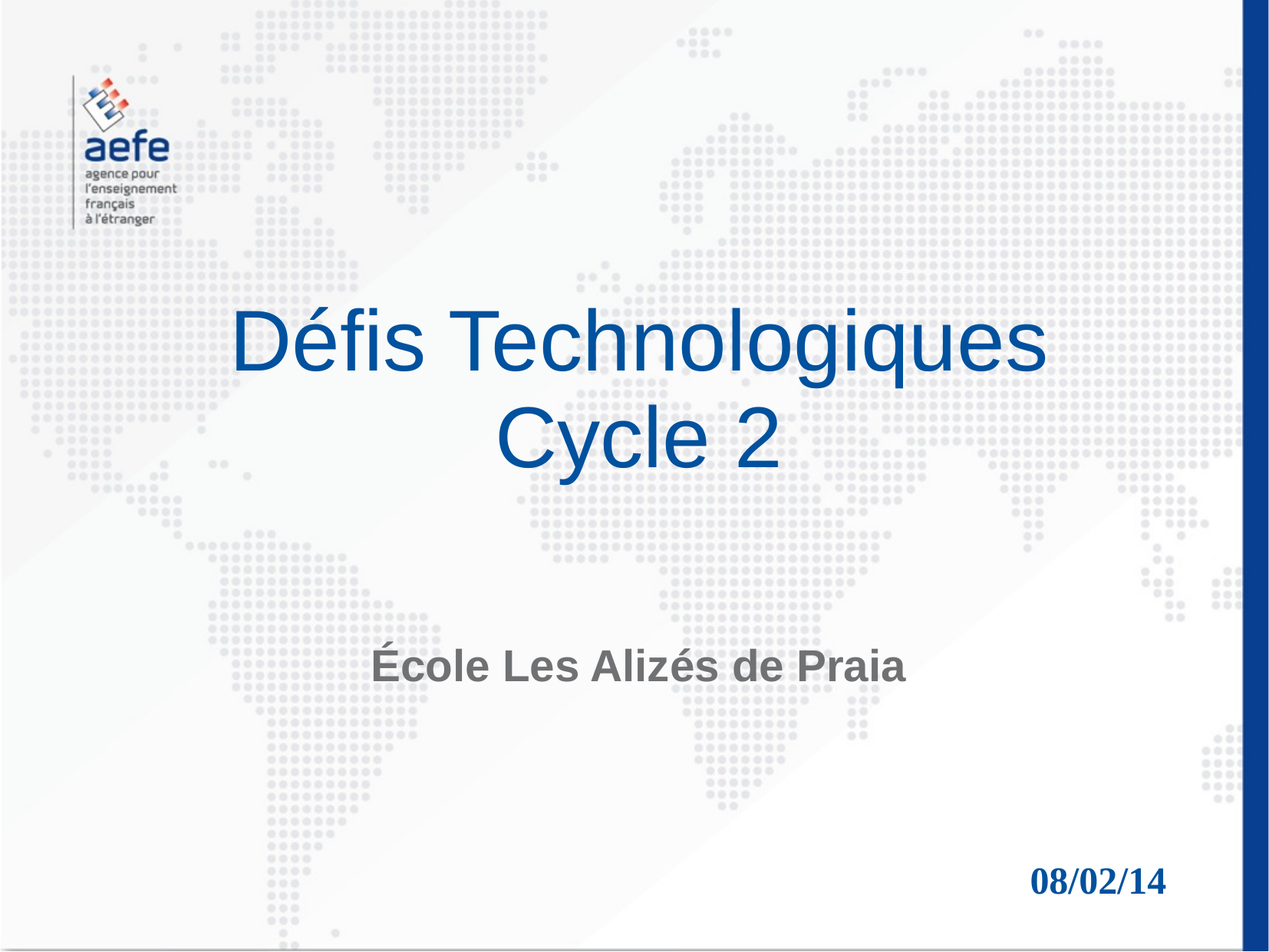

# Défis Technologiques Cycle 2
École Les Alizés de Praia
08/02/14